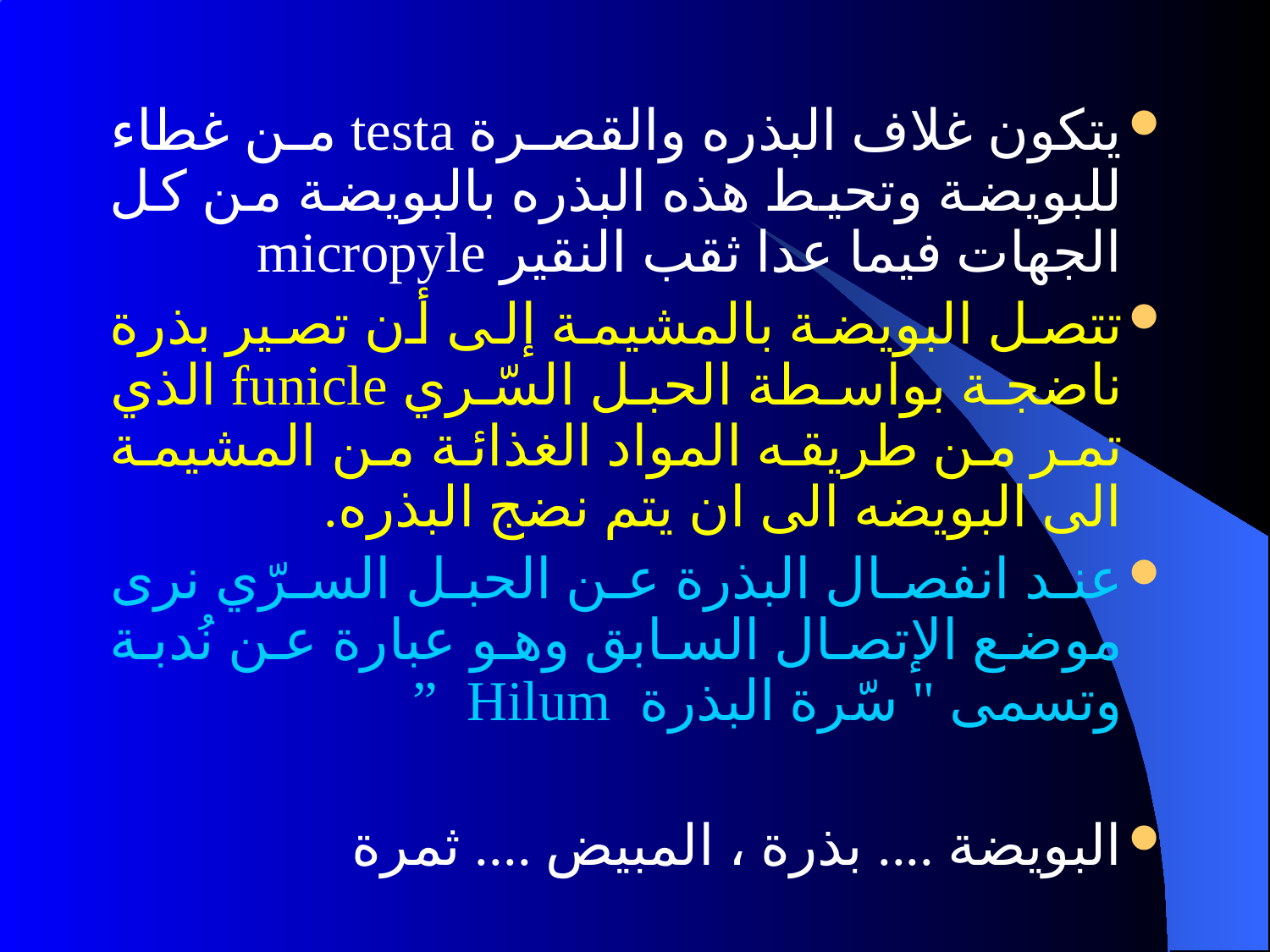

يتكون غلاف البذره والقصرة testa من غطاء للبويضة وتحيط هذه البذره بالبويضة من كل الجهات فيما عدا ثقب النقير micropyle
تتصل البويضة بالمشيمة إلى أن تصير بذرة ناضجة بواسطة الحبل السّري funicle الذي تمر من طريقه المواد الغذائة من المشيمة الى البويضه الى ان يتم نضج البذره.
عند انفصال البذرة عن الحبل السرّي نرى موضع الإتصال السابق وهو عبارة عن نُدبة وتسمى " سّرة البذرة  Hilum  ”

البويضة .... بذرة ، المبيض .... ثمرة